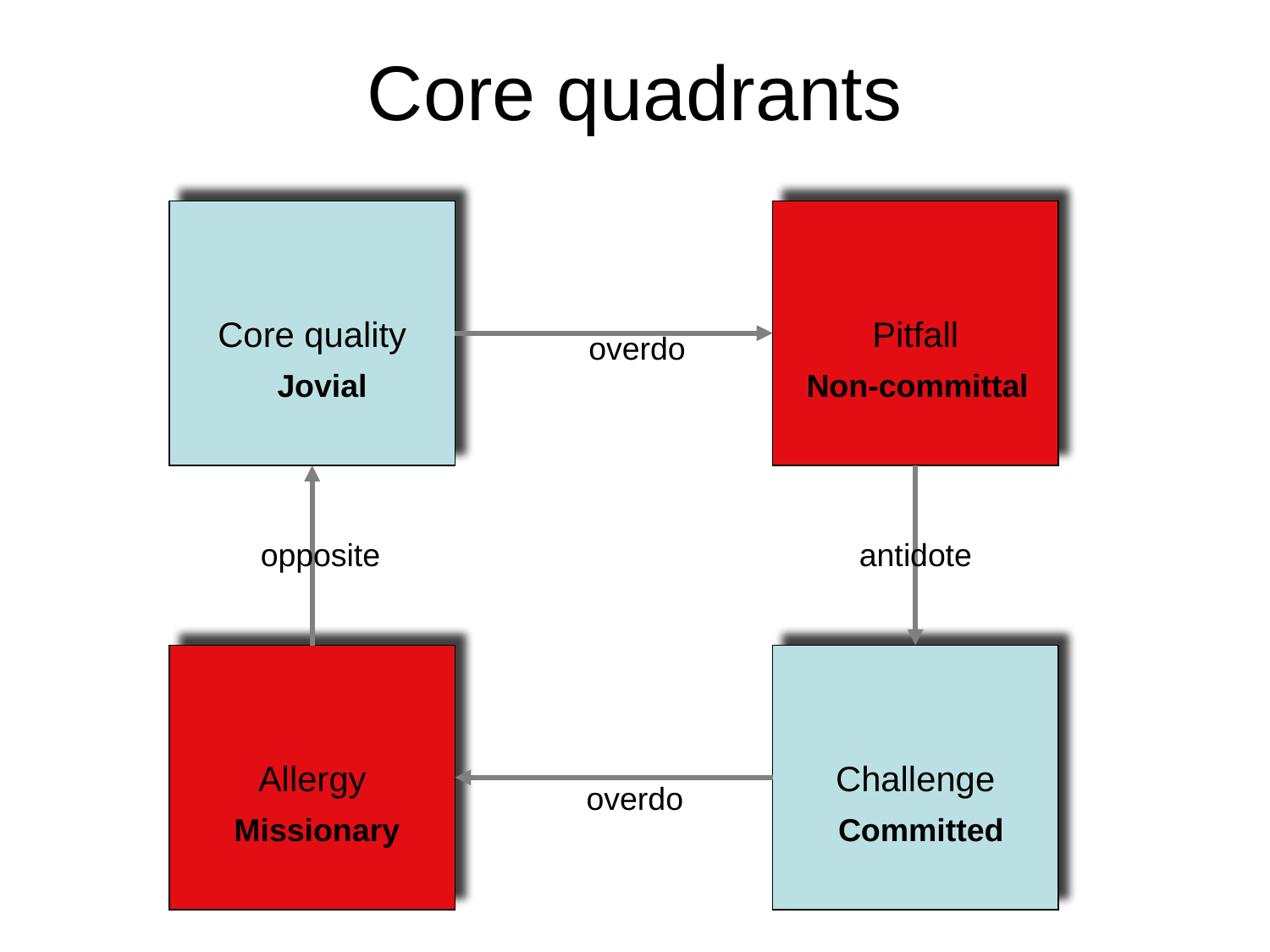

# Core quadrants
Core quality
Pitfall
overdo
Jovial
Non-committal
opposite
antidote
Allergy
Challenge
overdo
Missionary
Committed